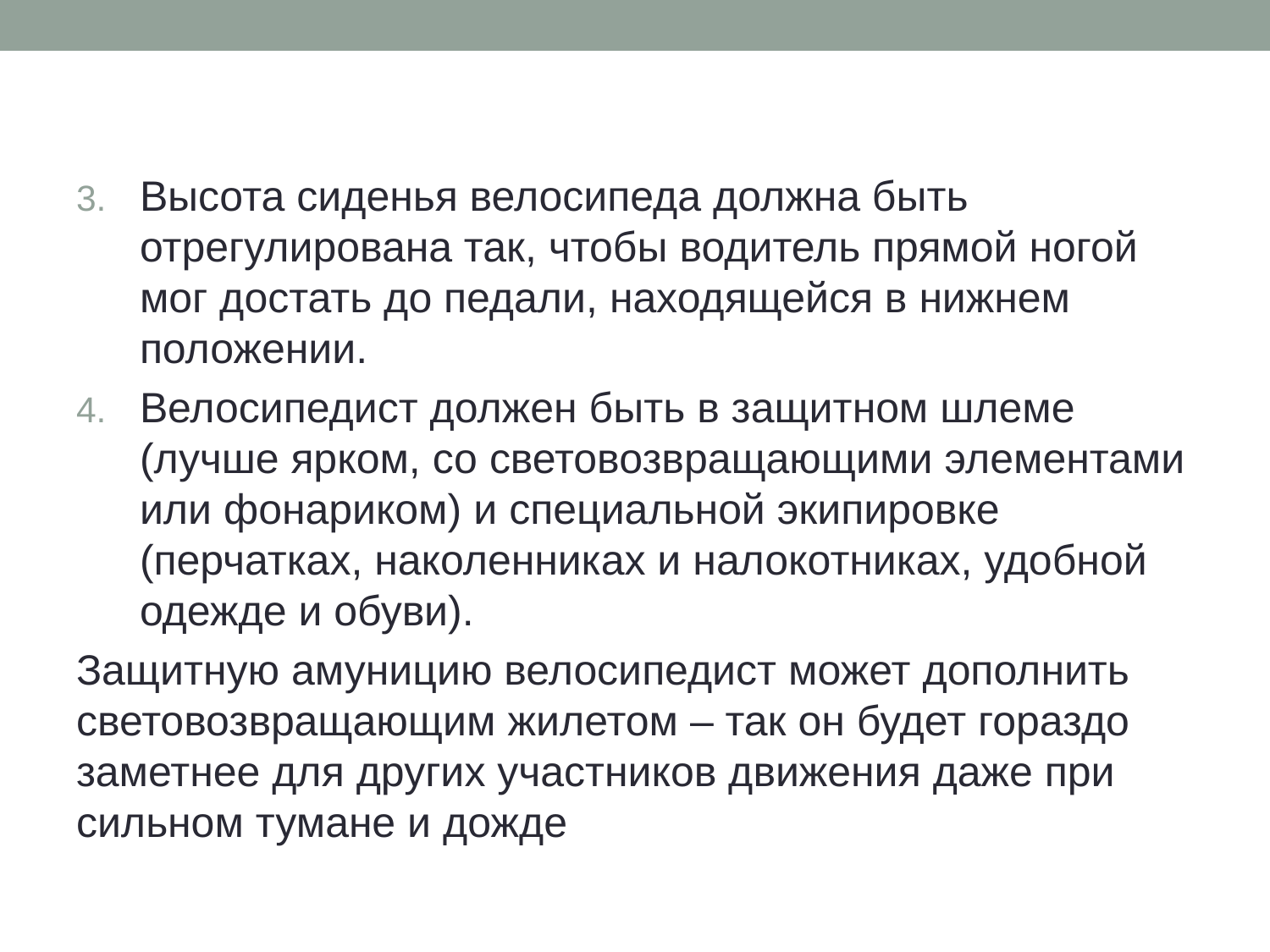

Высота сиденья велосипеда должна быть отрегулирована так, чтобы водитель прямой ногой мог достать до педали, находящейся в нижнем положении.
Велосипедист должен быть в защитном шлеме (лучше ярком, со световозвращающими элементами или фонариком) и специальной экипировке (перчатках, наколенниках и налокотниках, удобной одежде и обуви).
Защитную амуницию велосипедист может дополнить световозвращающим жилетом – так он будет гораздо заметнее для других участников движения даже при сильном тумане и дожде